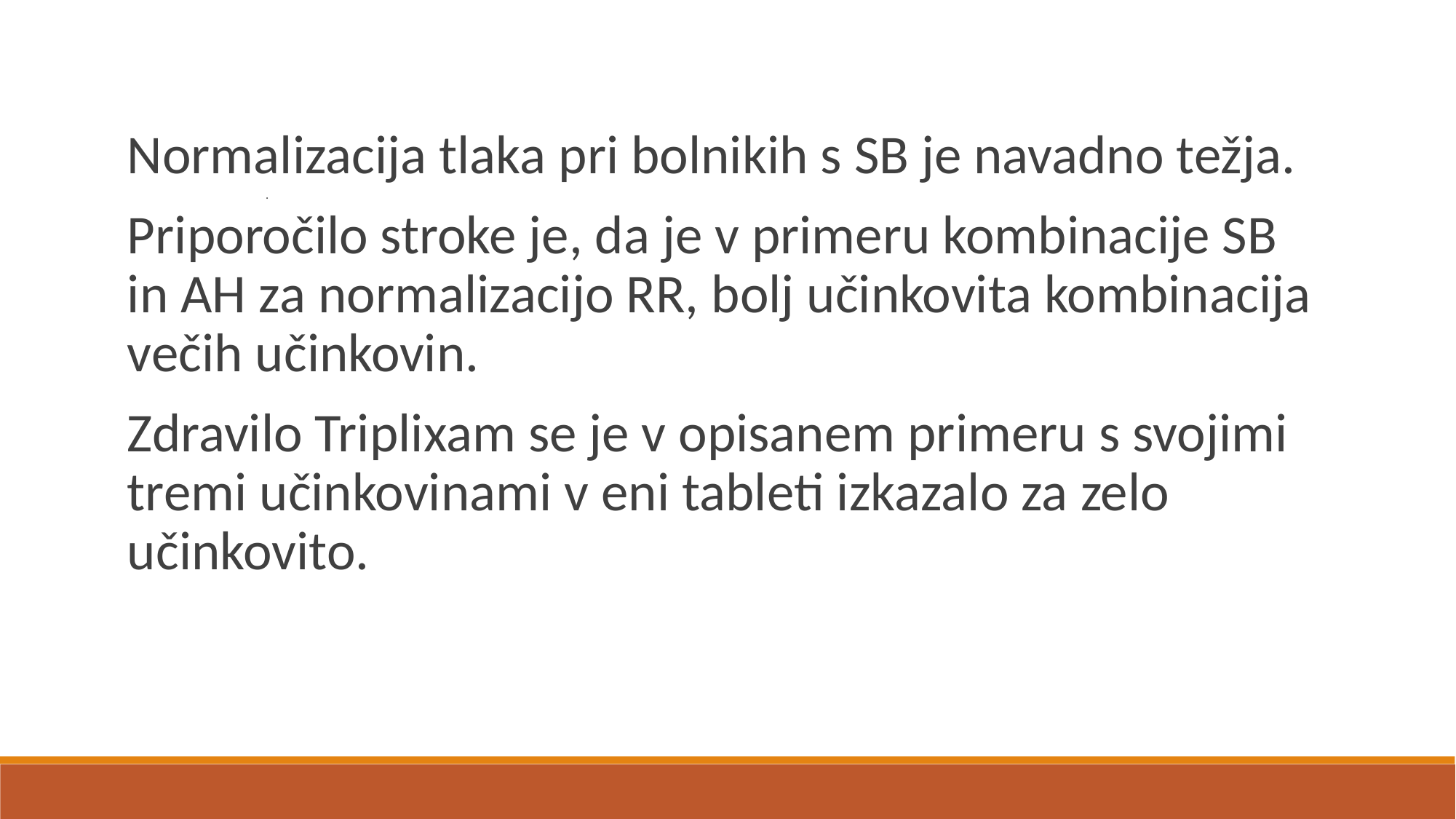

.
Normalizacija tlaka pri bolnikih s SB je navadno težja.
Priporočilo stroke je, da je v primeru kombinacije SB in AH za normalizacijo RR, bolj učinkovita kombinacija večih učinkovin.
Zdravilo Triplixam se je v opisanem primeru s svojimi tremi učinkovinami v eni tableti izkazalo za zelo učinkovito.